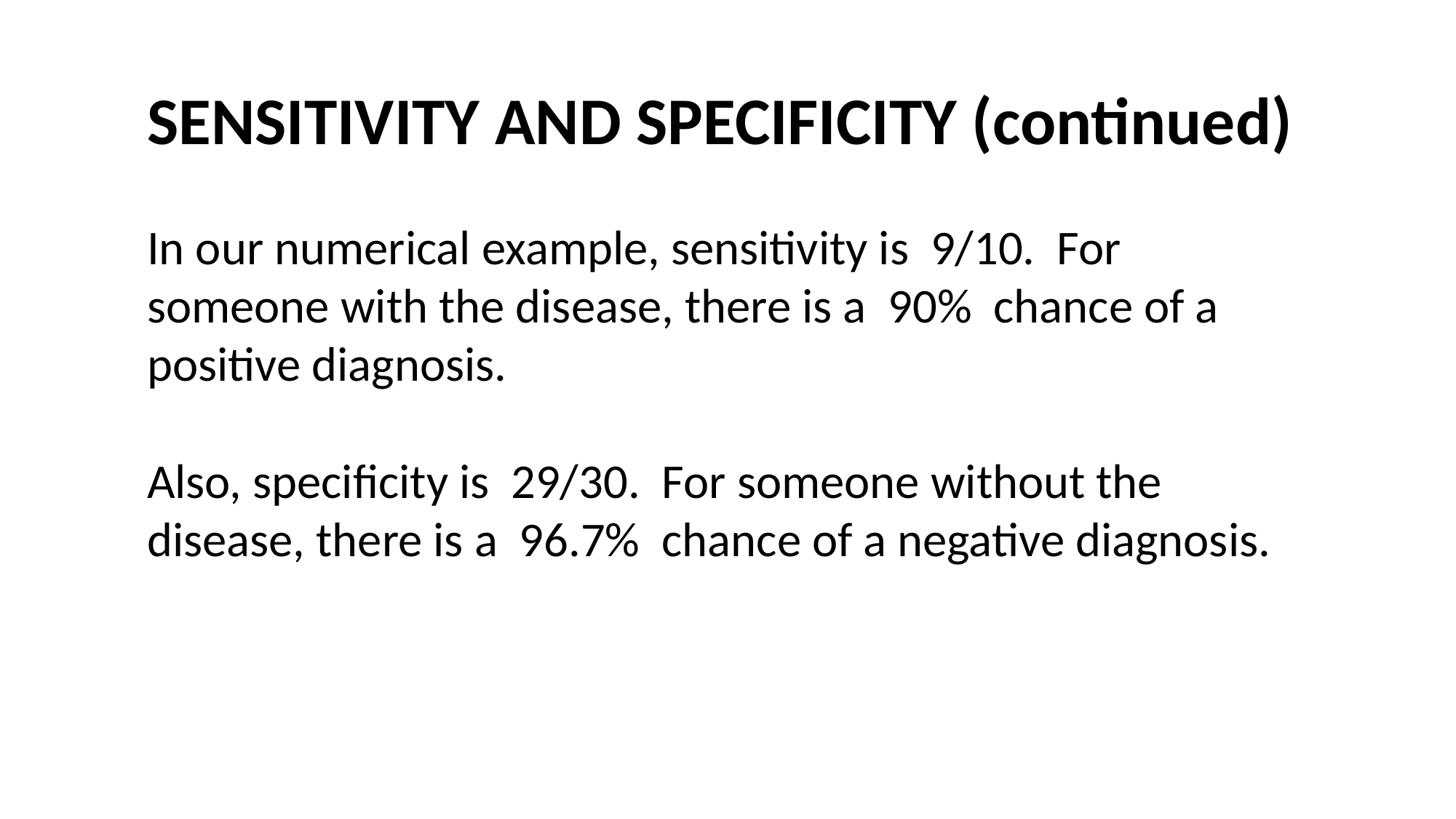

#
SENSITIVITY AND SPECIFICITY (continued)

In our numerical example, sensitivity is  9/10.  For someone with the disease, there is a  90%  chance of a positive diagnosis.

Also, specificity is  29/30.  For someone without the disease, there is a  96.7%  chance of a negative diagnosis.